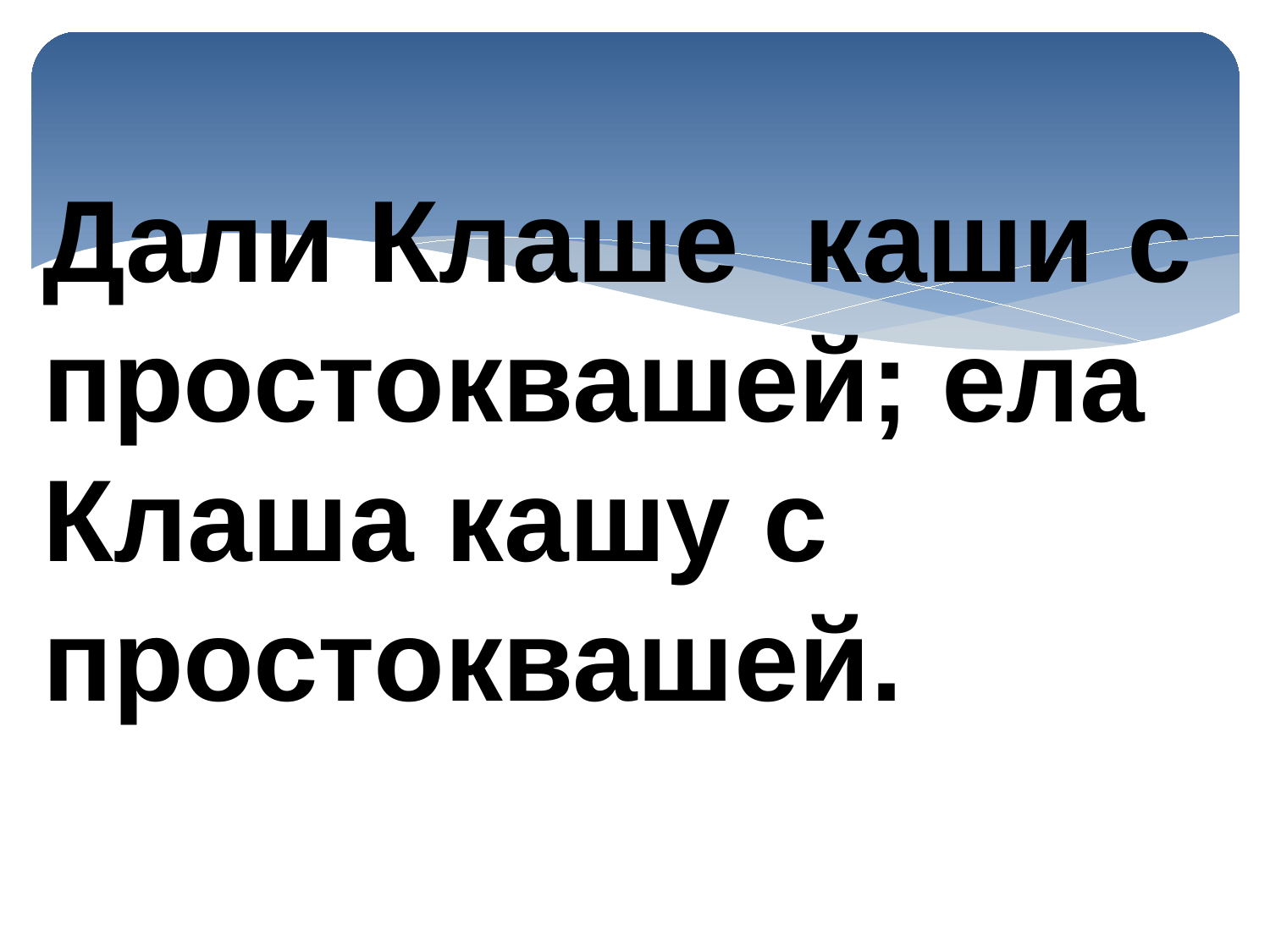

Дали Клаше  каши с простоквашей; ела Клаша кашу с простоквашей.